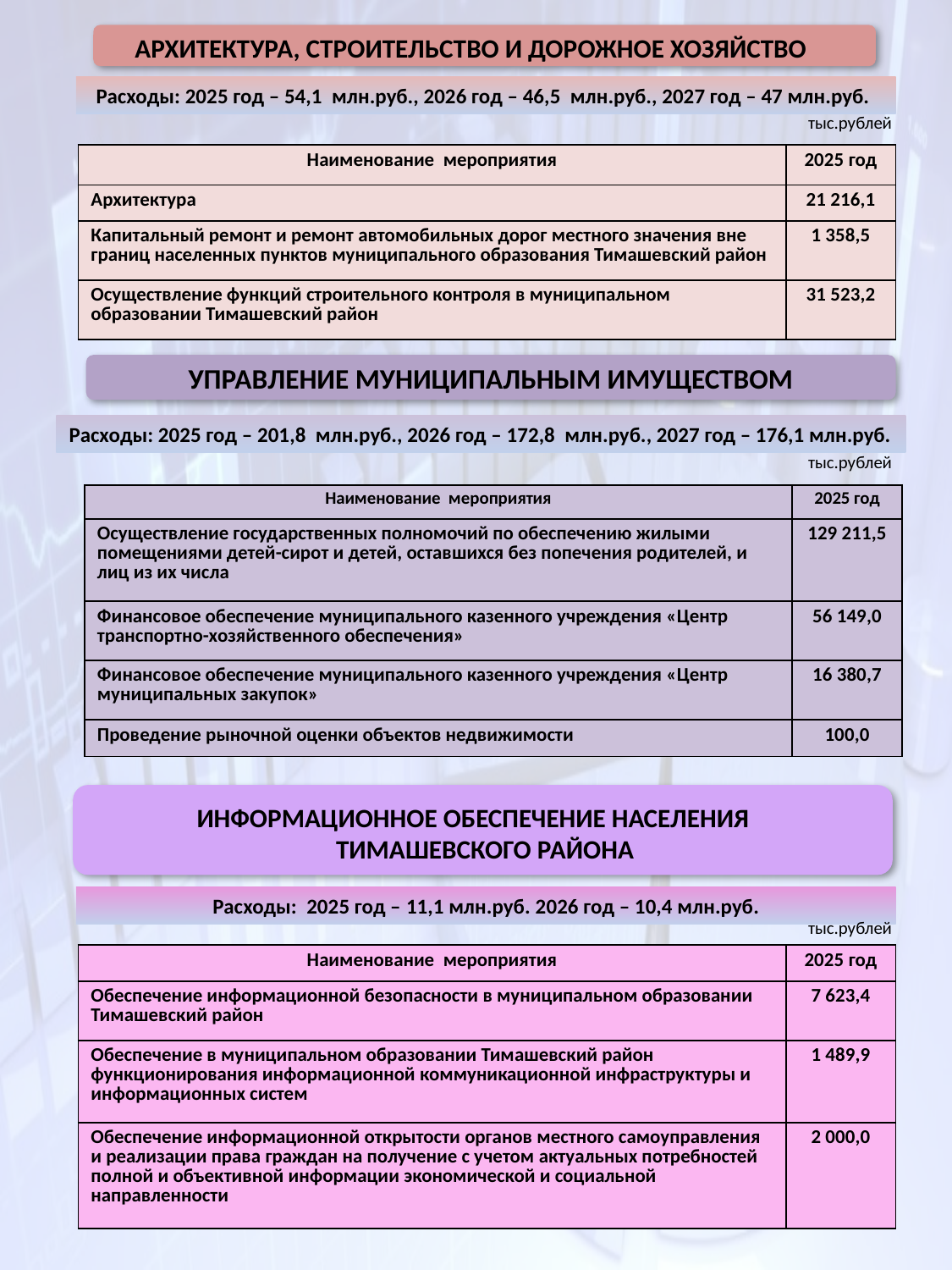

АРХИТЕКТУРА, СТРОИТЕЛЬСТВО И ДОРОЖНОЕ ХОЗЯЙСТВО
Расходы: 2025 год – 54,1  млн.руб., 2026 год – 46,5  млн.руб., 2027 год – 47 млн.руб.
тыс.рублей
| Наименование мероприятия | 2025 год |
| --- | --- |
| Архитектура | 21 216,1 |
| Капитальный ремонт и ремонт автомобильных дорог местного значения вне границ населенных пунктов муниципального образования Тимашевский район | 1 358,5 |
| Осуществление функций строительного контроля в муниципальном образовании Тимашевский район | 31 523,2 |

УПРАВЛЕНИЕ МУНИЦИПАЛЬНЫМ ИМУЩЕСТВОМ
Расходы: 2025 год – 201,8  млн.руб., 2026 год – 172,8  млн.руб., 2027 год – 176,1 млн.руб.
тыс.рублей
| Наименование мероприятия | 2025 год |
| --- | --- |
| Осуществление государственных полномочий по обеспечению жилыми помещениями детей-сирот и детей, оставшихся без попечения родителей, и лиц из их числа | 129 211,5 |
| Финансовое обеспечение муниципального казенного учреждения «Центр транспортно-хозяйственного обеспечения» | 56 149,0 |
| Финансовое обеспечение муниципального казенного учреждения «Центр муниципальных закупок» | 16 380,7 |
| Проведение рыночной оценки объектов недвижимости | 100,0 |

ИНФОРМАЦИОННОЕ ОБЕСПЕЧЕНИЕ НАСЕЛЕНИЯ     ТИМАШЕВСКОГО РАЙОНА
Расходы:  2025 год – 11,1 млн.руб. 2026 год – 10,4 млн.руб.
тыс.рублей
| Наименование мероприятия | 2025 год |
| --- | --- |
| Обеспечение информационной безопасности в муниципальном образовании Тимашевский район | 7 623,4 |
| Обеспечение в муниципальном образовании Тимашевский район функционирования информационной коммуникационной инфраструктуры и информационных систем | 1 489,9 |
| Обеспечение информационной открытости органов местного самоуправления и реализации права граждан на получение с учетом актуальных потребностей полной и объективной информации экономической и социальной направленности | 2 000,0 |